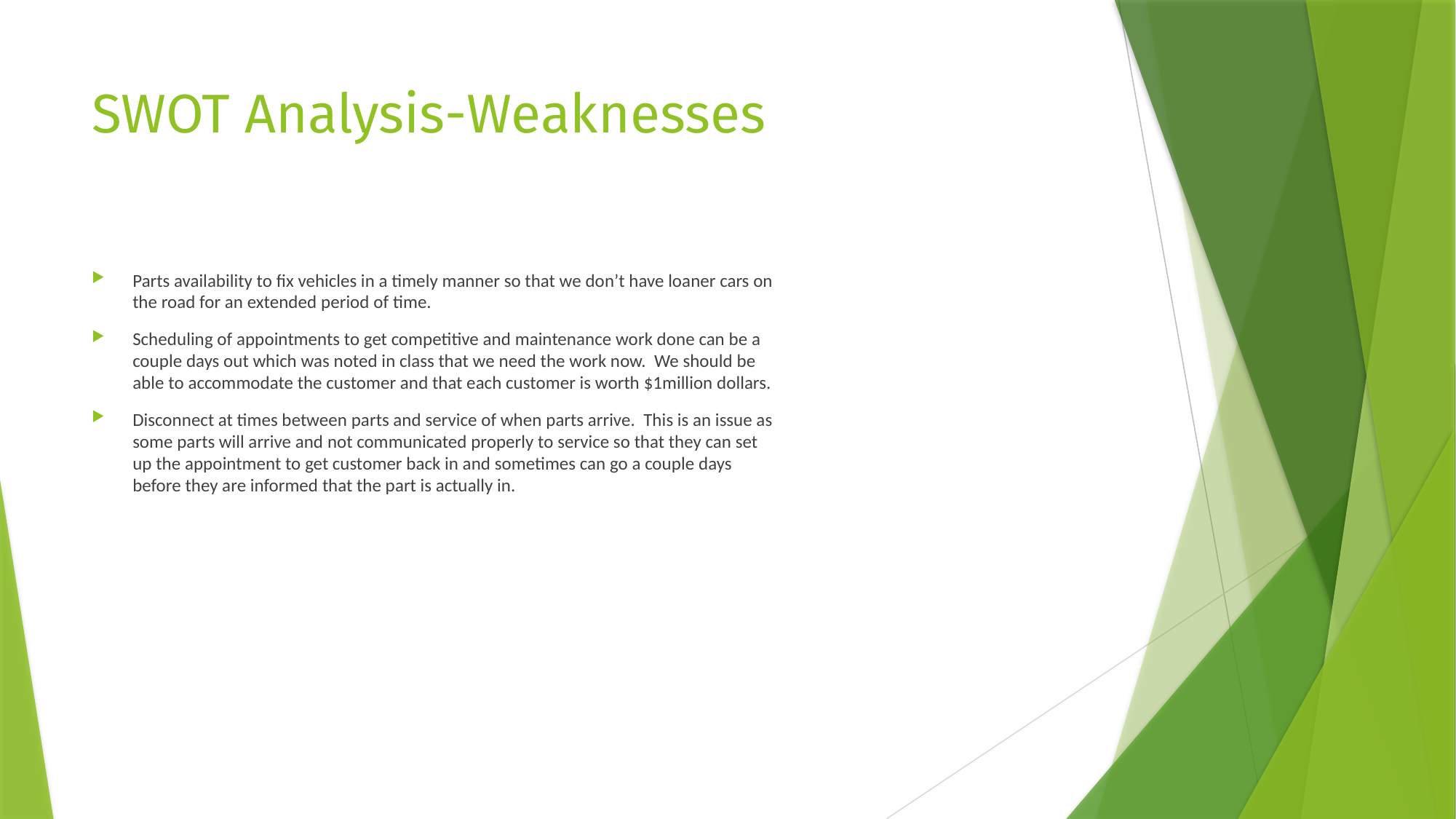

# SWOT Analysis-Weaknesses

Parts availability to fix vehicles in a timely manner so that we don’t have loaner cars on the road for an extended period of time.
Scheduling of appointments to get competitive and maintenance work done can be a couple days out which was noted in class that we need the work now.  We should be able to accommodate the customer and that each customer is worth $1million dollars.
Disconnect at times between parts and service of when parts arrive.  This is an issue as some parts will arrive and not communicated properly to service so that they can set up the appointment to get customer back in and sometimes can go a couple days before they are informed that the part is actually in.